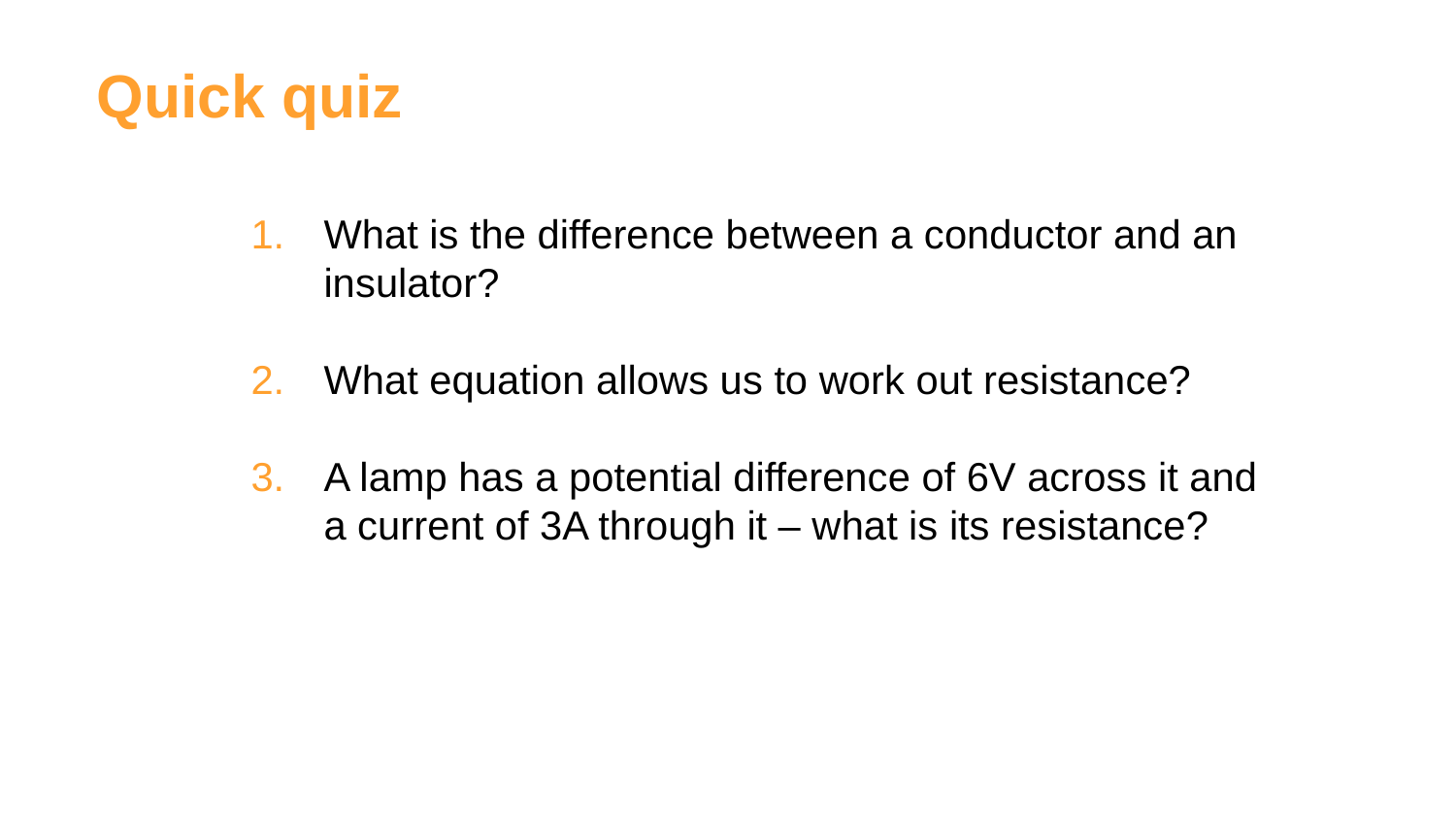

Quick quiz
What is the difference between a conductor and an insulator?

What equation allows us to work out resistance?

A lamp has a potential difference of 6V across it and a current of 3A through it – what is its resistance?